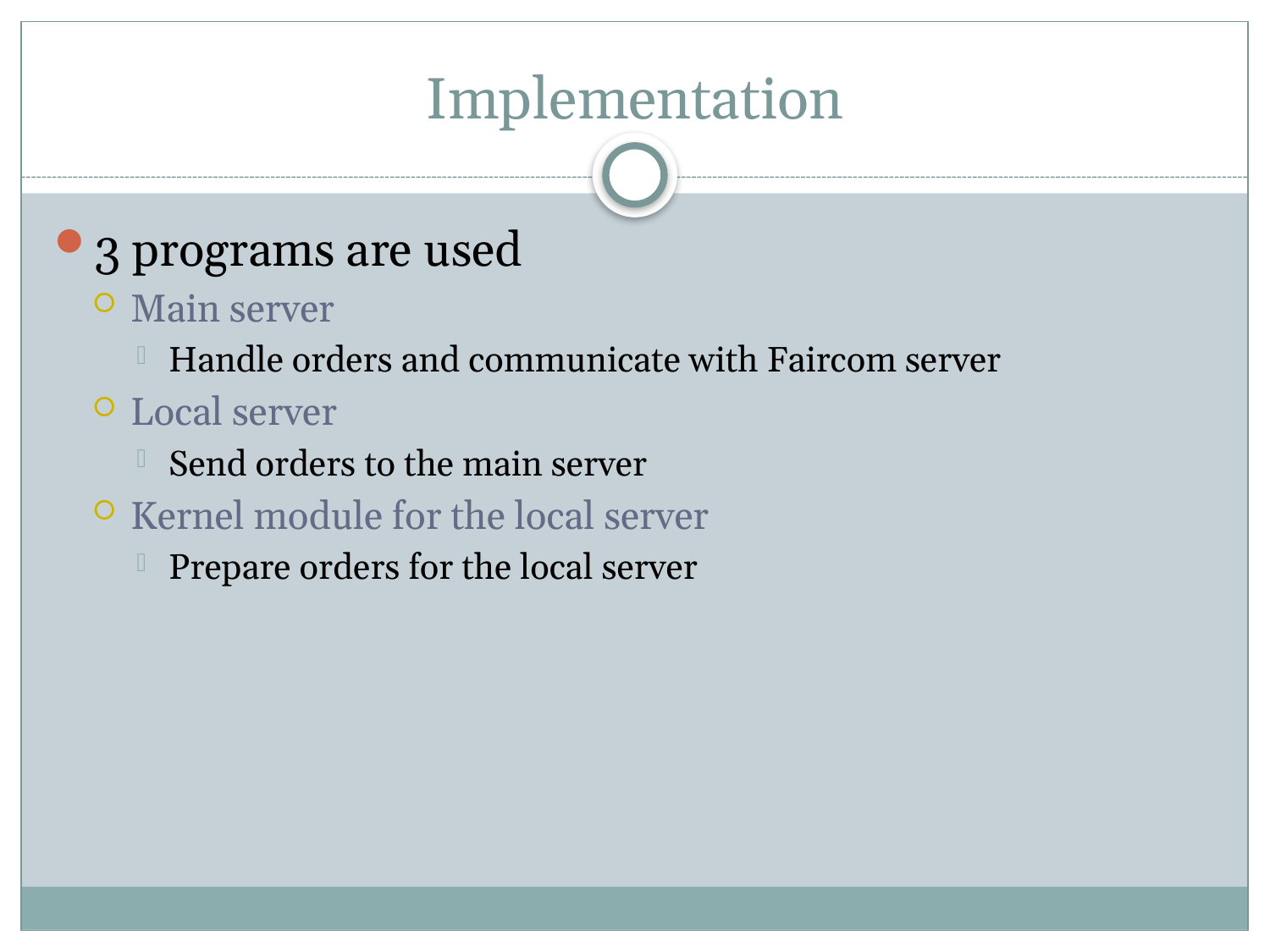

# Implementation
3 programs are used
Main server
Handle orders and communicate with Faircom server
Local server
Send orders to the main server
Kernel module for the local server
Prepare orders for the local server